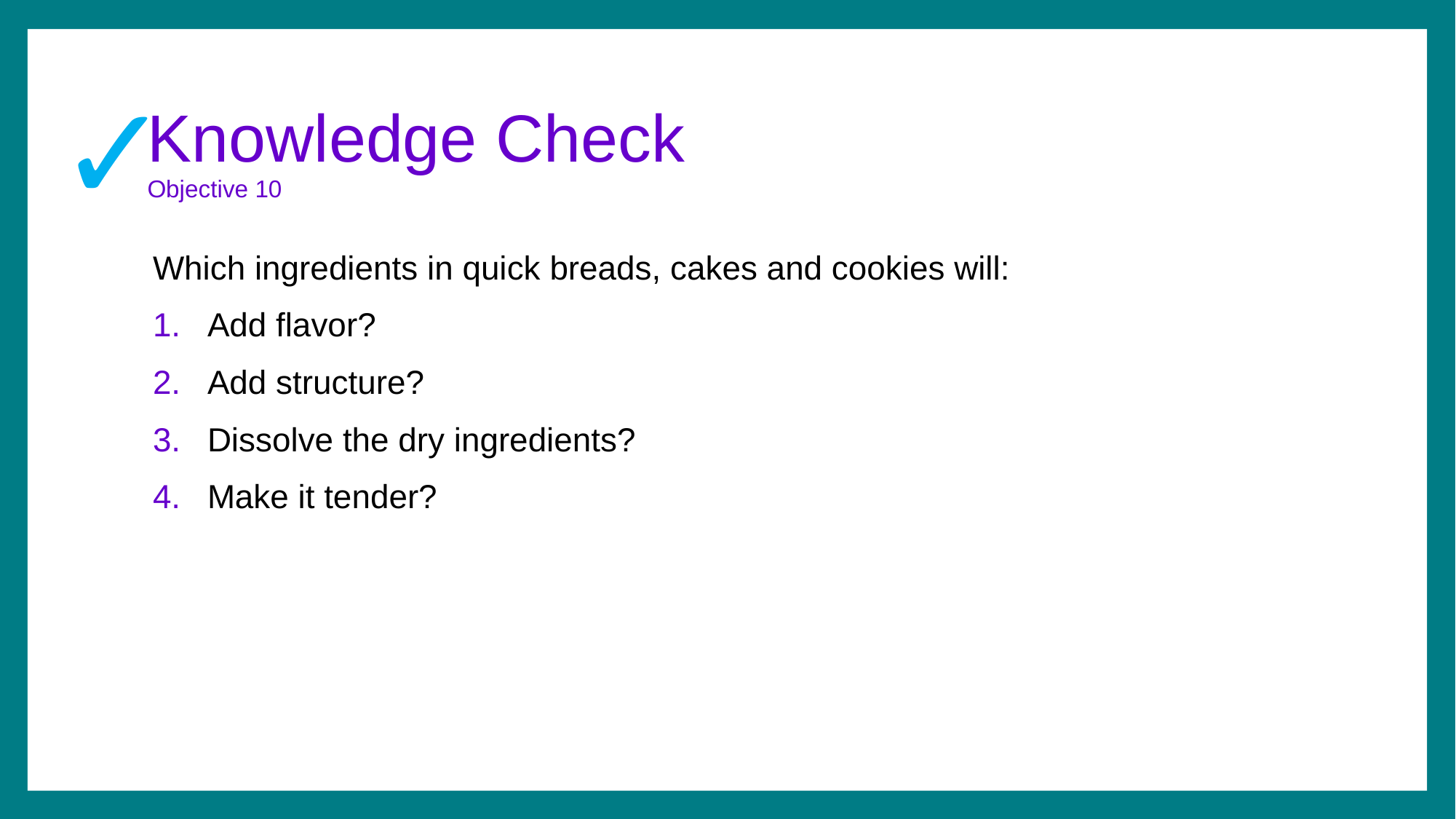

✓
# Knowledge Check Objective 10
Which ingredients in quick breads, cakes and cookies will:
Add flavor?
Add structure?
Dissolve the dry ingredients?
Make it tender?